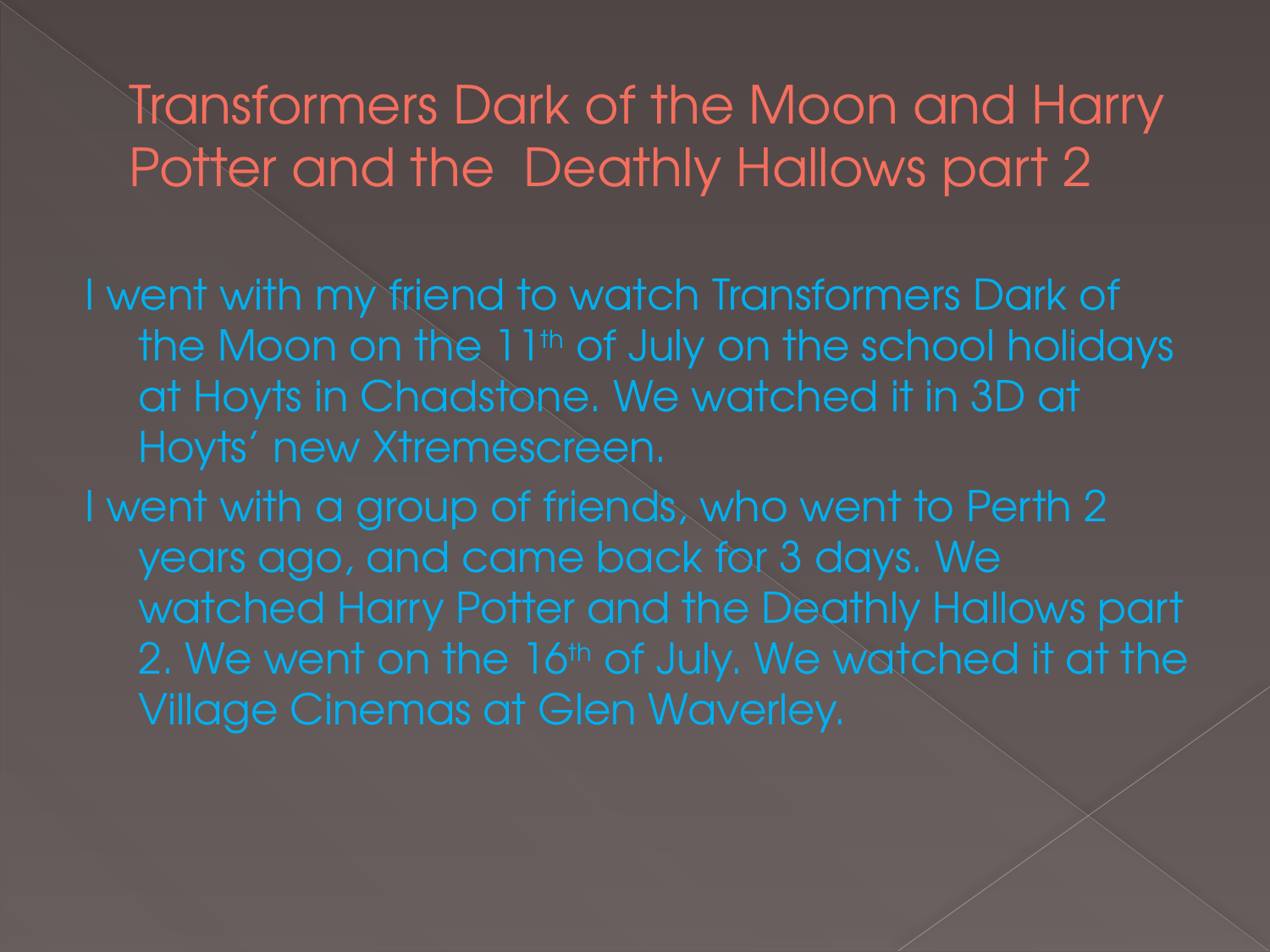

# Transformers Dark of the Moon and Harry Potter and the  Deathly Hallows part 2
I went with my friend to watch Transformers Dark of the Moon on the 11th of July on the school holidays at Hoyts in Chadstone. We watched it in 3D at Hoyts’ new Xtremescreen.
I went with a group of friends, who went to Perth 2 years ago, and came back for 3 days. We watched Harry Potter and the Deathly Hallows part 2. We went on the 16th of July. We watched it at the Village Cinemas at Glen Waverley.